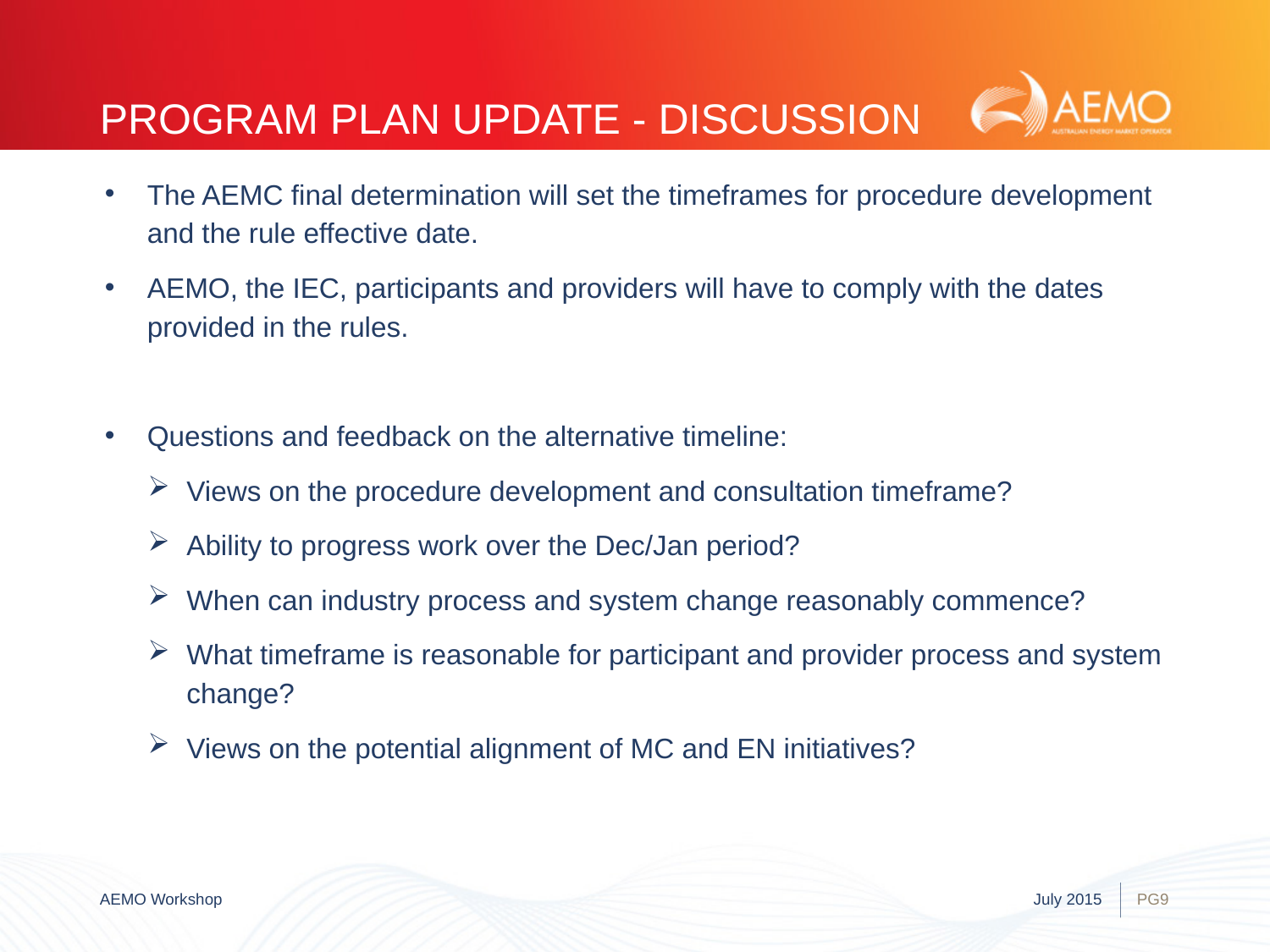

# Program plan update - Discussion
The AEMC final determination will set the timeframes for procedure development and the rule effective date.
AEMO, the IEC, participants and providers will have to comply with the dates provided in the rules.

Questions and feedback on the alternative timeline:
Views on the procedure development and consultation timeframe?
Ability to progress work over the Dec/Jan period?
When can industry process and system change reasonably commence?
What timeframe is reasonable for participant and provider process and system change?
Views on the potential alignment of MC and EN initiatives?

AEMO Workshop
July 2015
PG9